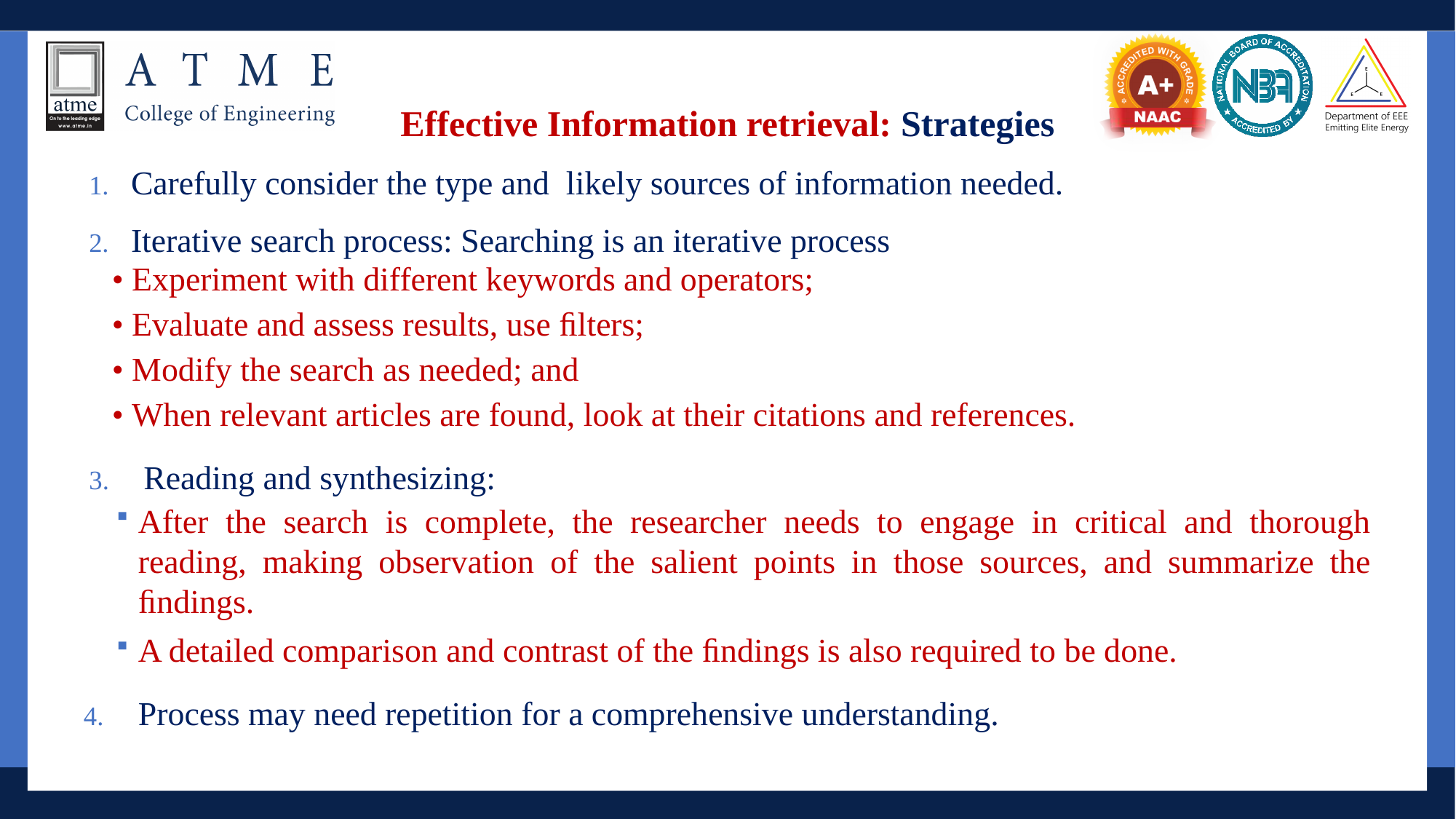

Effective Information retrieval: Strategies
Carefully consider the type and  likely sources of information needed.
Iterative search process: Searching is an iterative process
• Experiment with different keywords and operators;
• Evaluate and assess results, use ﬁlters;
• Modify the search as needed; and
• When relevant articles are found, look at their citations and references.
Reading and synthesizing:
After the search is complete, the researcher needs to engage in critical and thorough reading, making observation of the salient points in those sources, and summarize the ﬁndings.
A detailed comparison and contrast of the ﬁndings is also required to be done.
Process may need repetition for a comprehensive understanding.